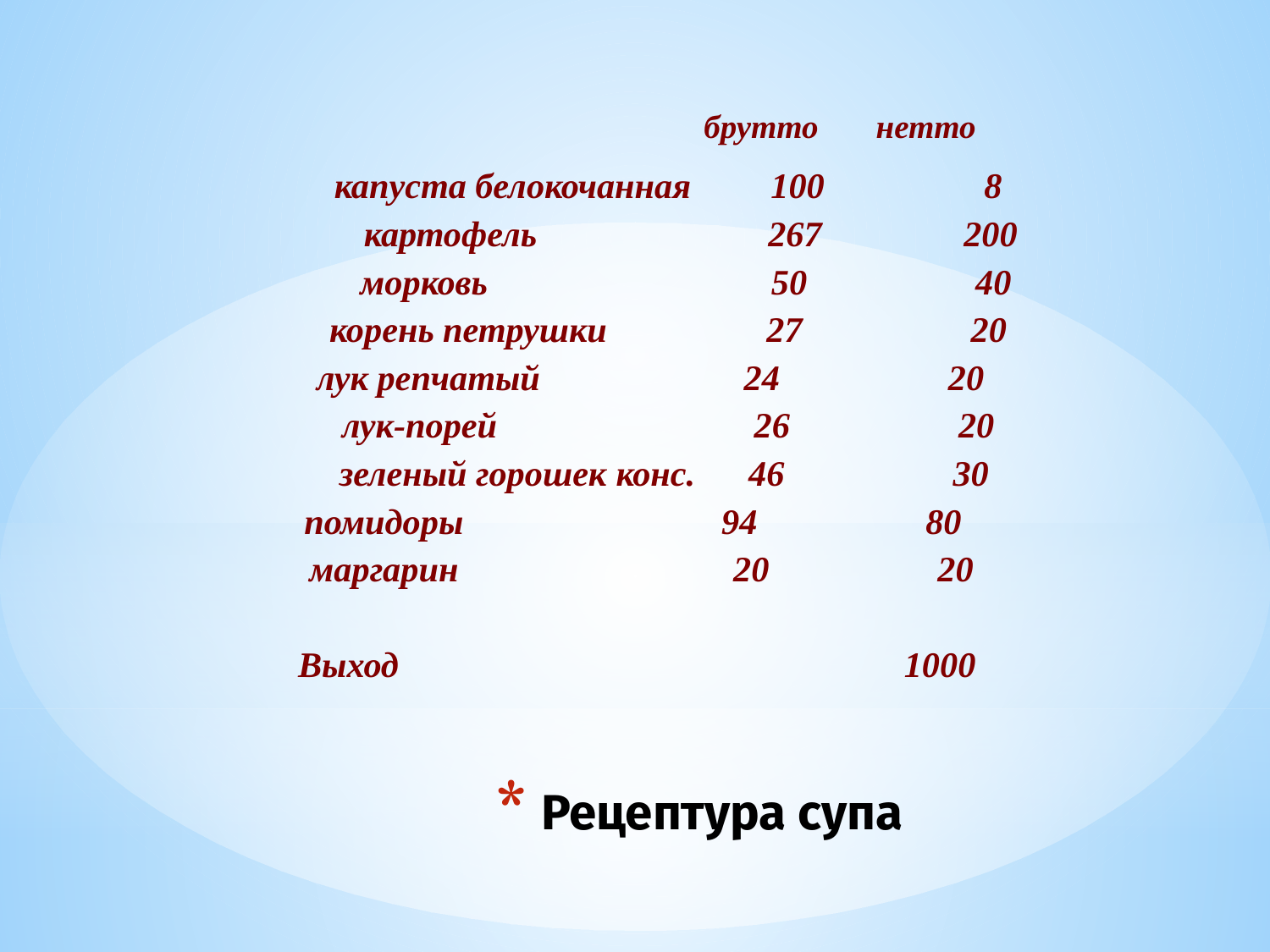

брутто       нетто
       капуста белокочанная         100                  8
            картофель                          267                200
            морковь                                50                   40
          корень петрушки                  27                   20
              лук репчатый                       24                   20
       лук-порей                             26                   20
      зеленый горошек конс.      46                   30
     помидоры                             94                   80
 маргарин                               20                   20

Выход                                                         1000

# Рецептура супа